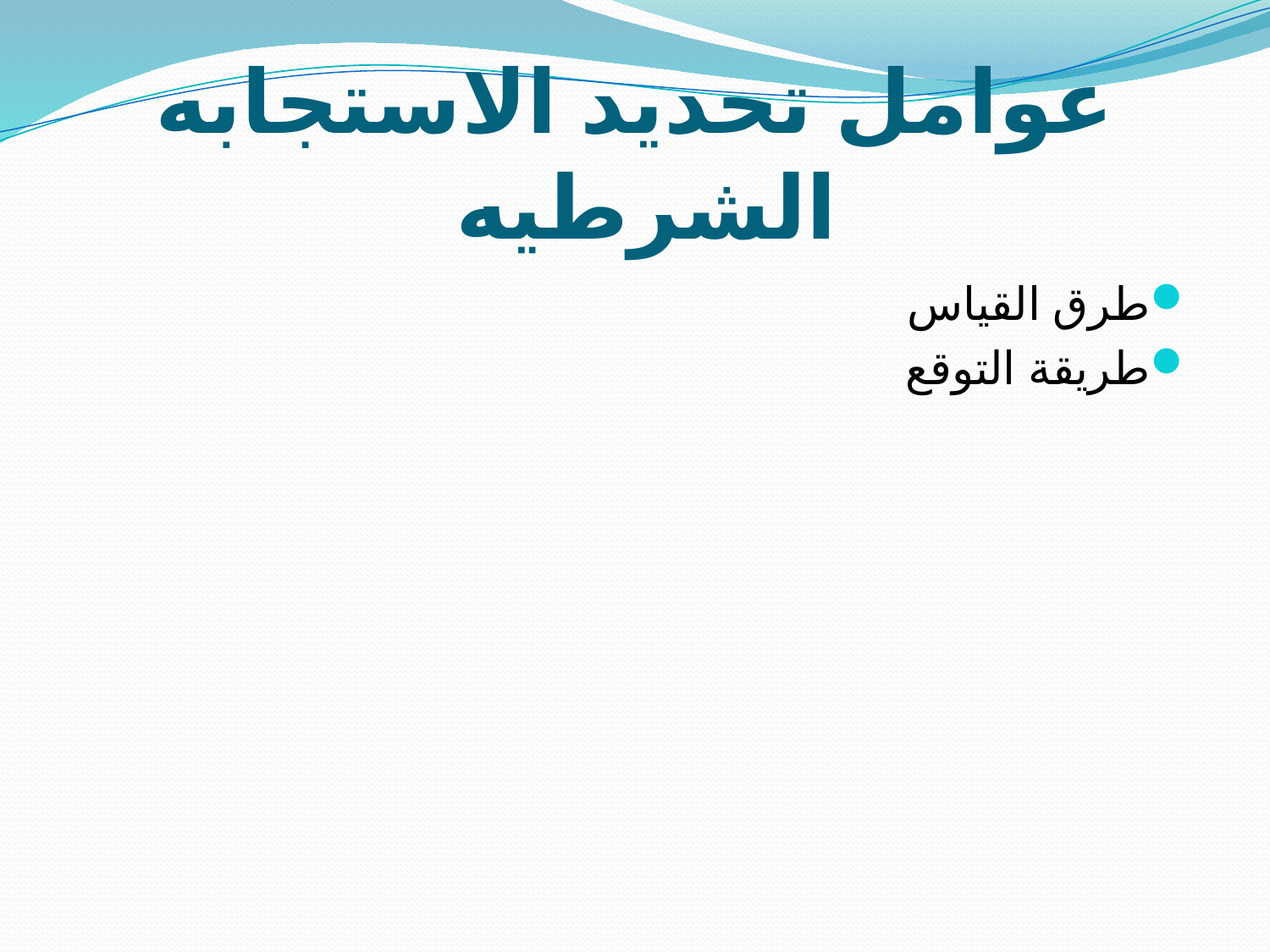

# عوامل تحديد الاستجابه الشرطيه
طرق القياس
طريقة التوقع